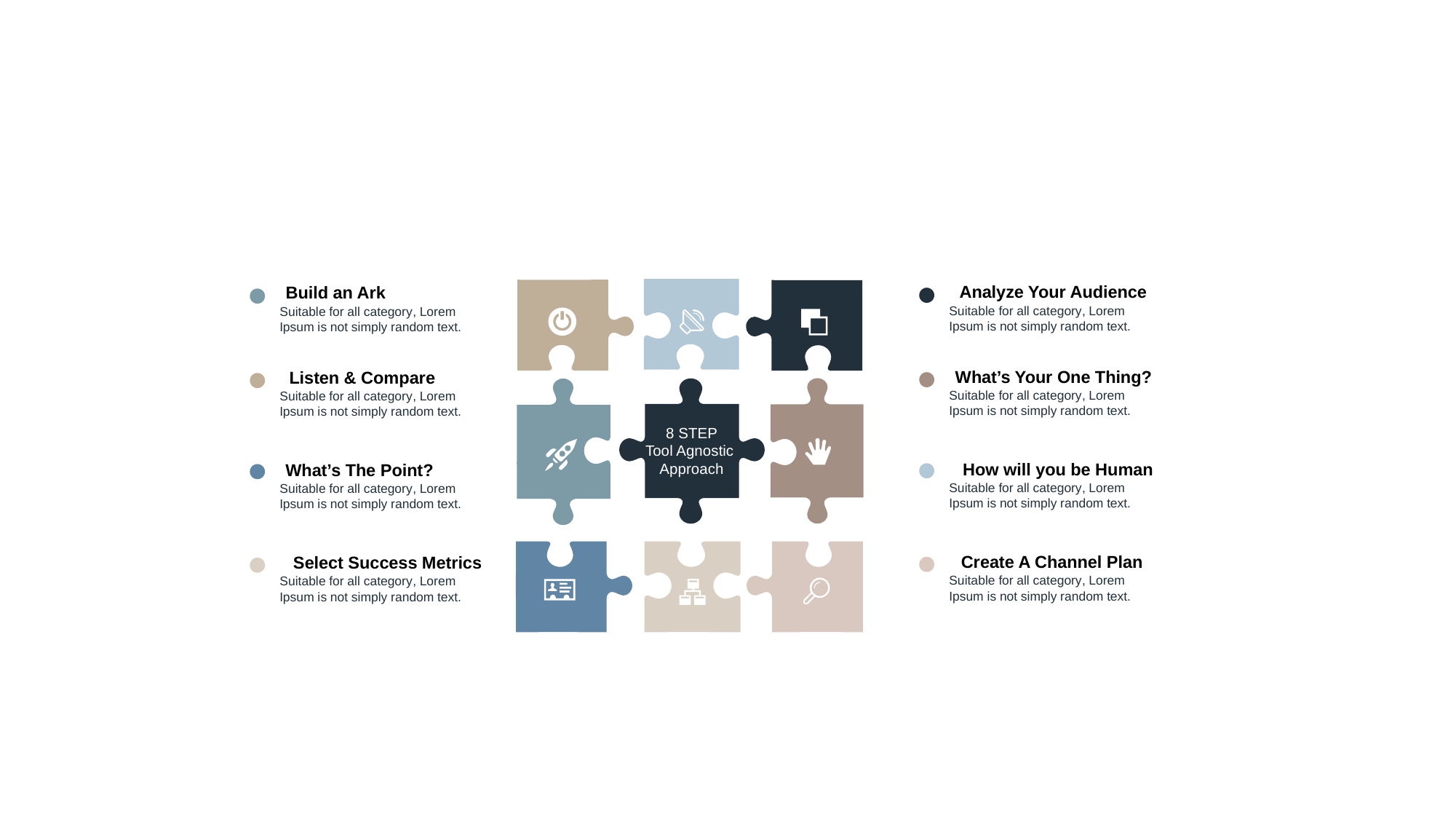

Analyze Your Audience
Build an Ark

Suitable for all category, Lorem Ipsum is not simply random text.
Suitable for all category, Lorem Ipsum is not simply random text.
What’s Your One Thing?
Listen & Compare

8 STEP
Tool Agnostic
Approach

Suitable for all category, Lorem Ipsum is not simply random text.
Suitable for all category, Lorem Ipsum is not simply random text.
How will you be Human
What’s The Point?

Suitable for all category, Lorem Ipsum is not simply random text.
Suitable for all category, Lorem Ipsum is not simply random text.

Create A Channel Plan
Select Success Metrics

Suitable for all category, Lorem Ipsum is not simply random text.
Suitable for all category, Lorem Ipsum is not simply random text.